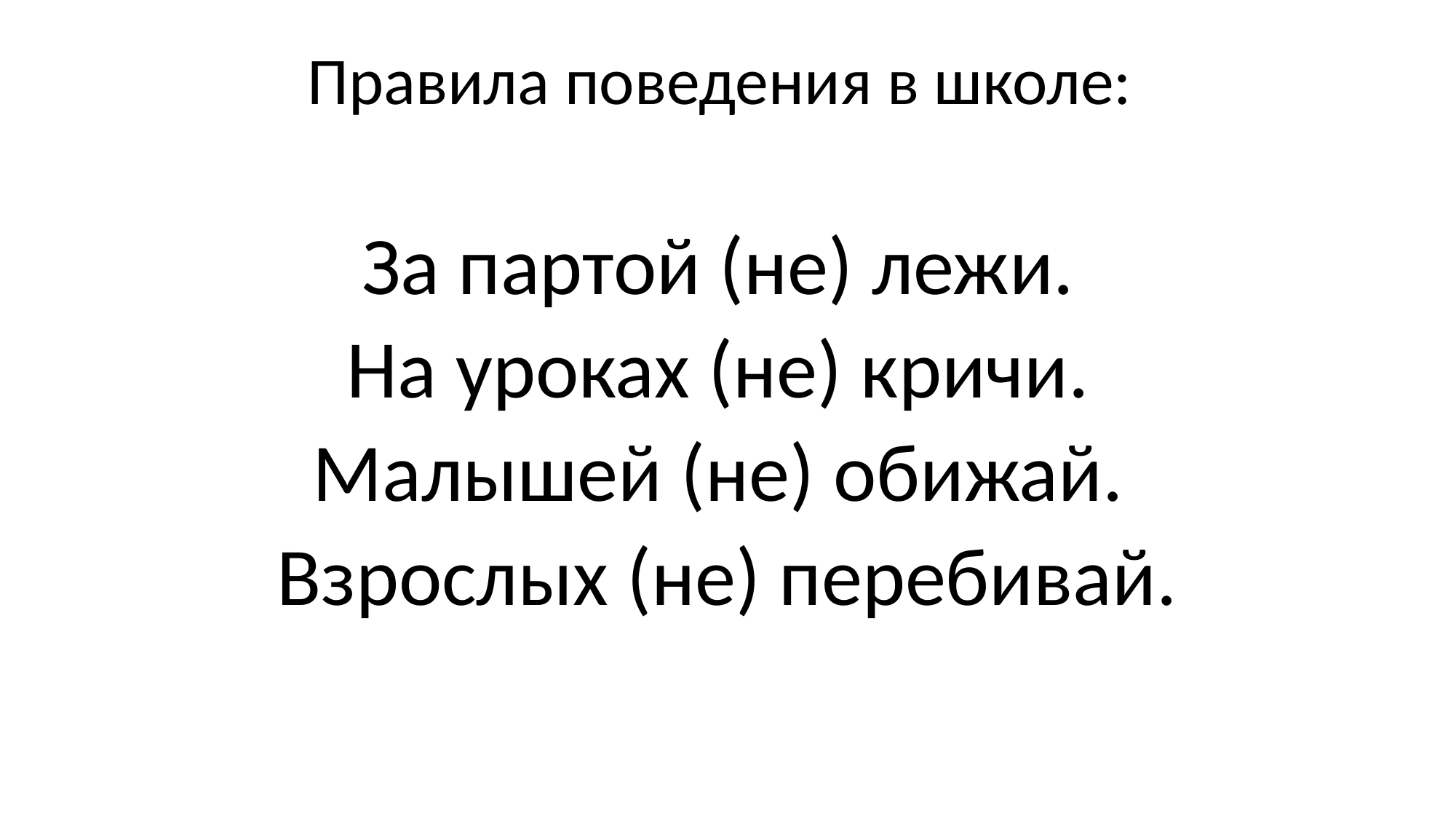

# Правила поведения в школе:
За партой (не) лежи.
На уроках (не) кричи.
Малышей (не) обижай.
Взрослых (не) перебивай.